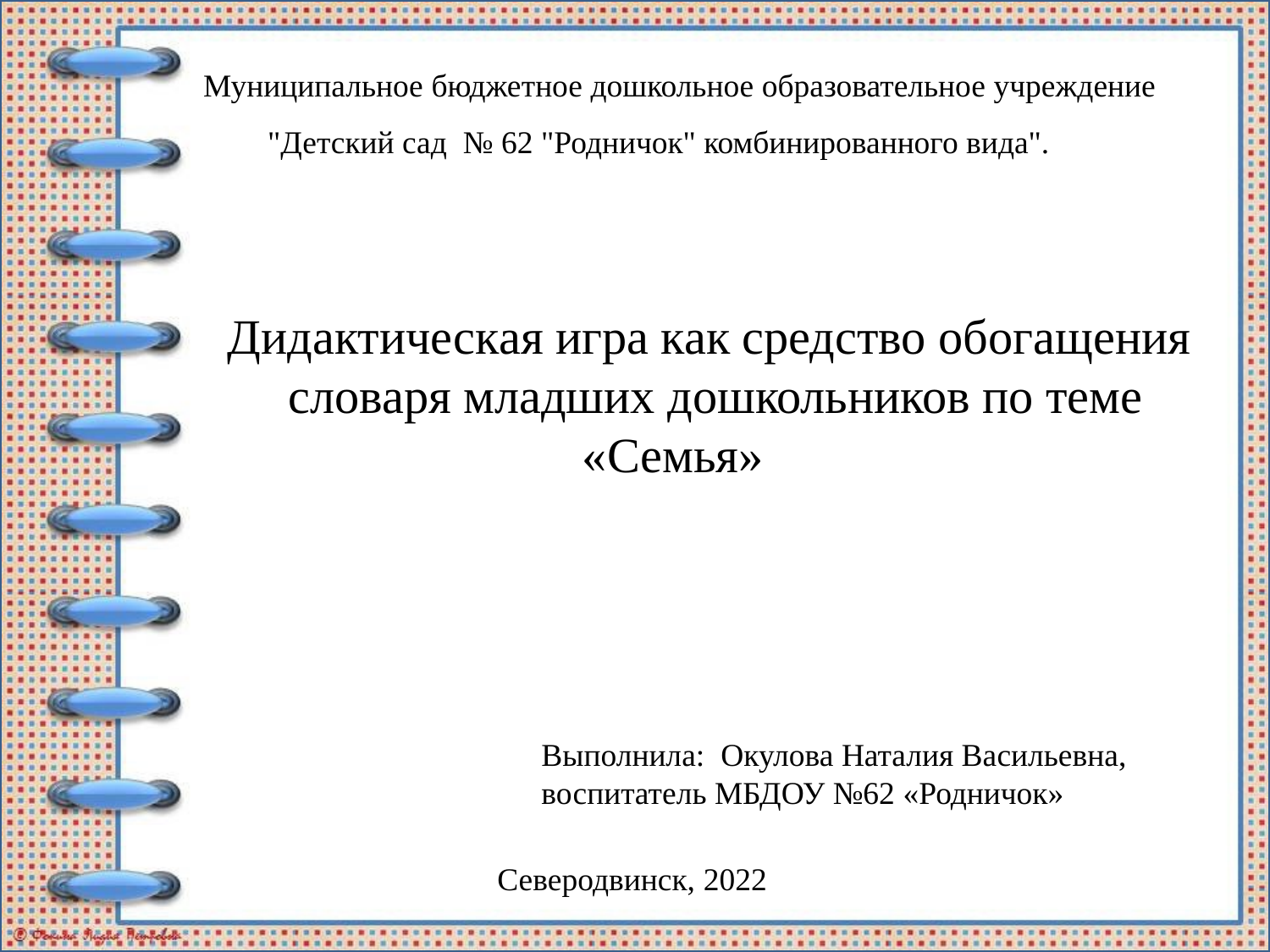

Гг.
    Муниципальное бюджетное дошкольное образовательное учреждение
            "Детский сад  № 62 "Родничок" комбинированного вида".
Дидактическая игра как средство обогащения
 словаря младших дошкольников по теме «Семья»

         Выполнила:  Окулова Наталия Васильевна,
         воспитатель МБДОУ №62 «Родничок»
      Северодвинск, 2022